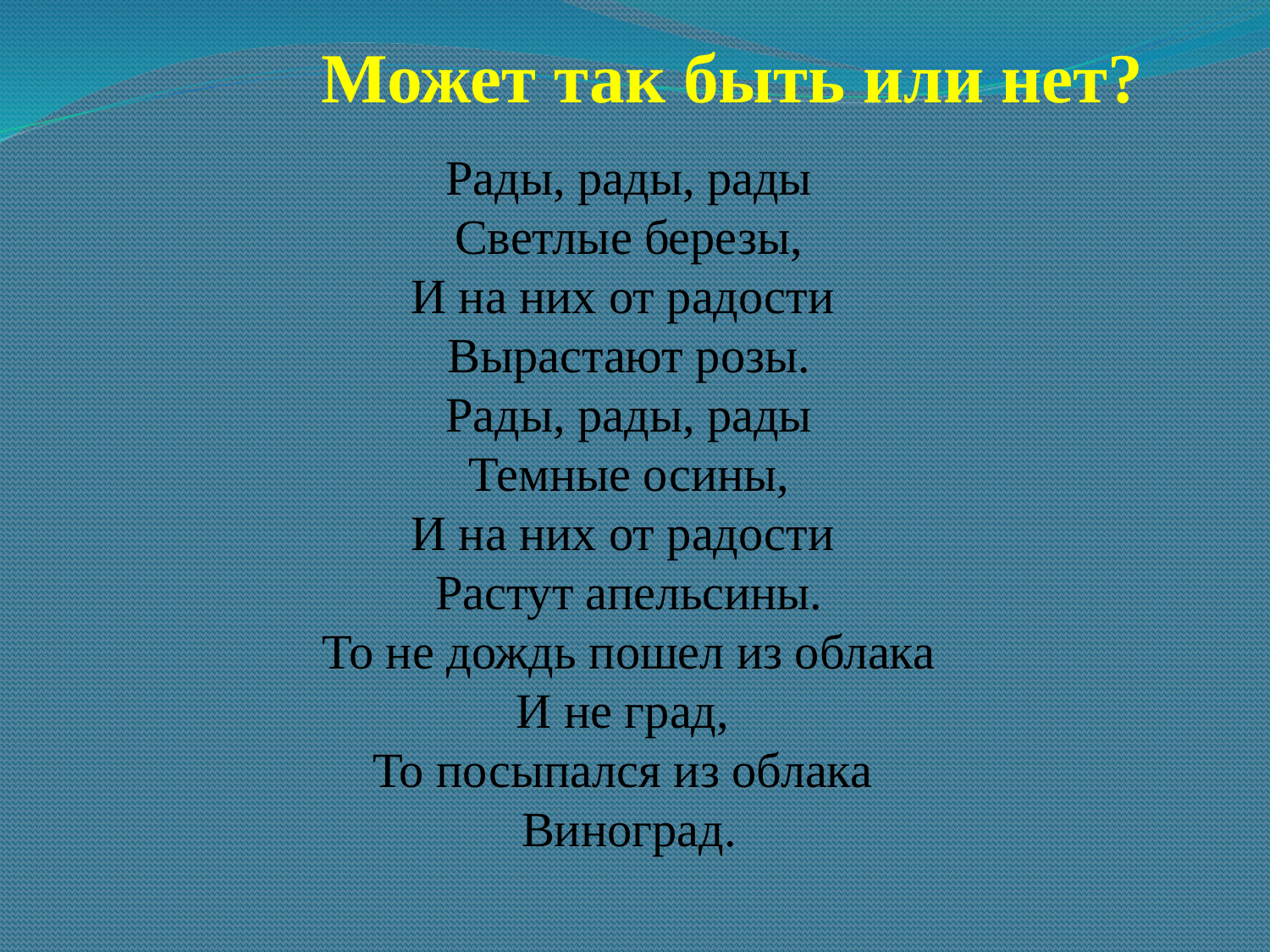

Может так быть или нет?
# Рады, рады, рады Светлые березы, И на них от радости Вырастают розы. Рады, рады, рады Темные осины, И на них от радости Растут апельсины. То не дождь пошел из облака И не град, То посыпался из облака Виноград.